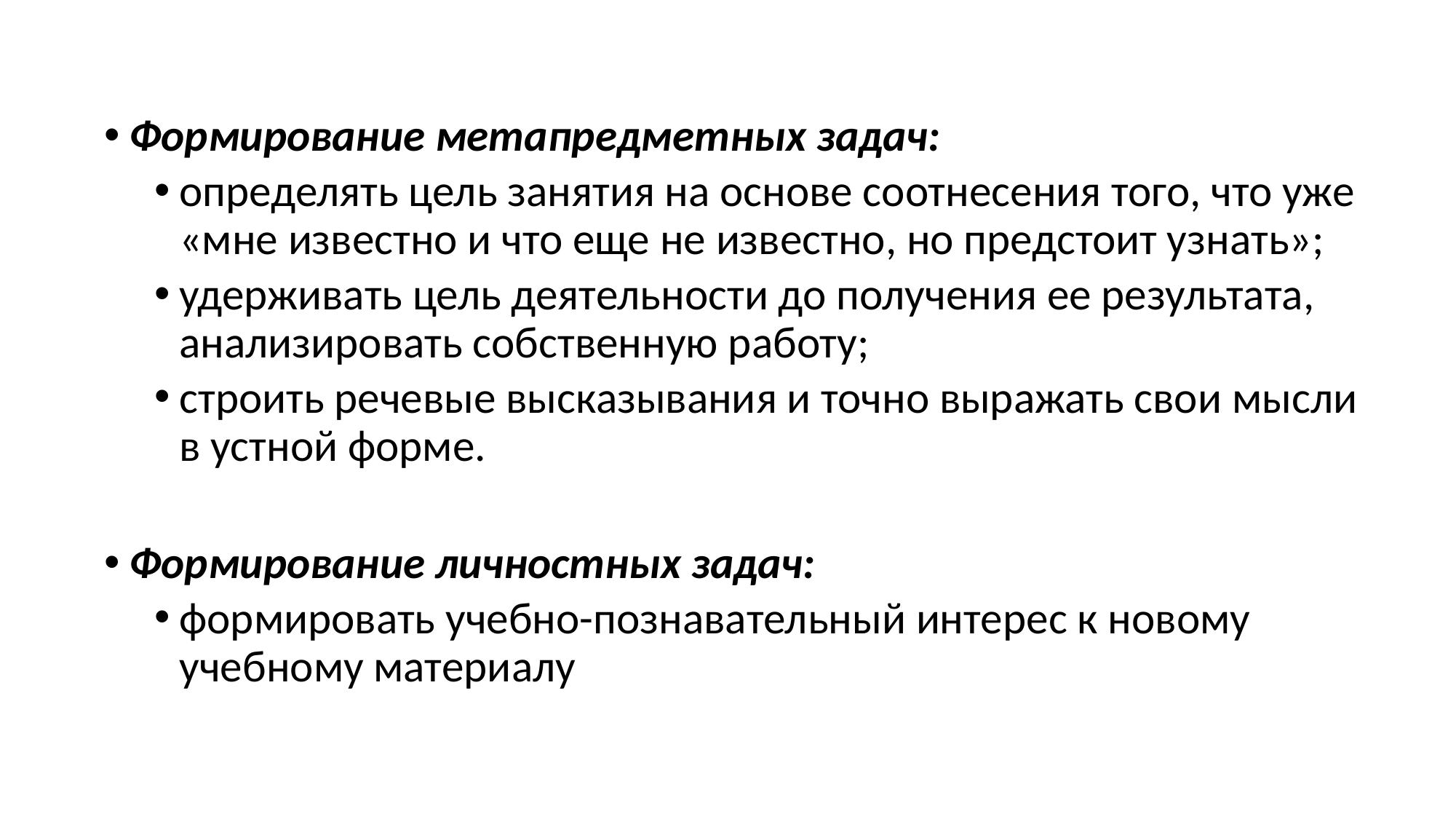

Формирование метапредметных задач:
определять цель занятия на основе соотнесения того, что уже «мне известно и что еще не известно, но предстоит узнать»;
удерживать цель деятельности до получения ее результата, анализировать собственную работу;
строить речевые высказывания и точно выражать свои мысли в устной форме.

Формирование личностных задач:
формировать учебно-познавательный интерес к новому учебному материалу

#